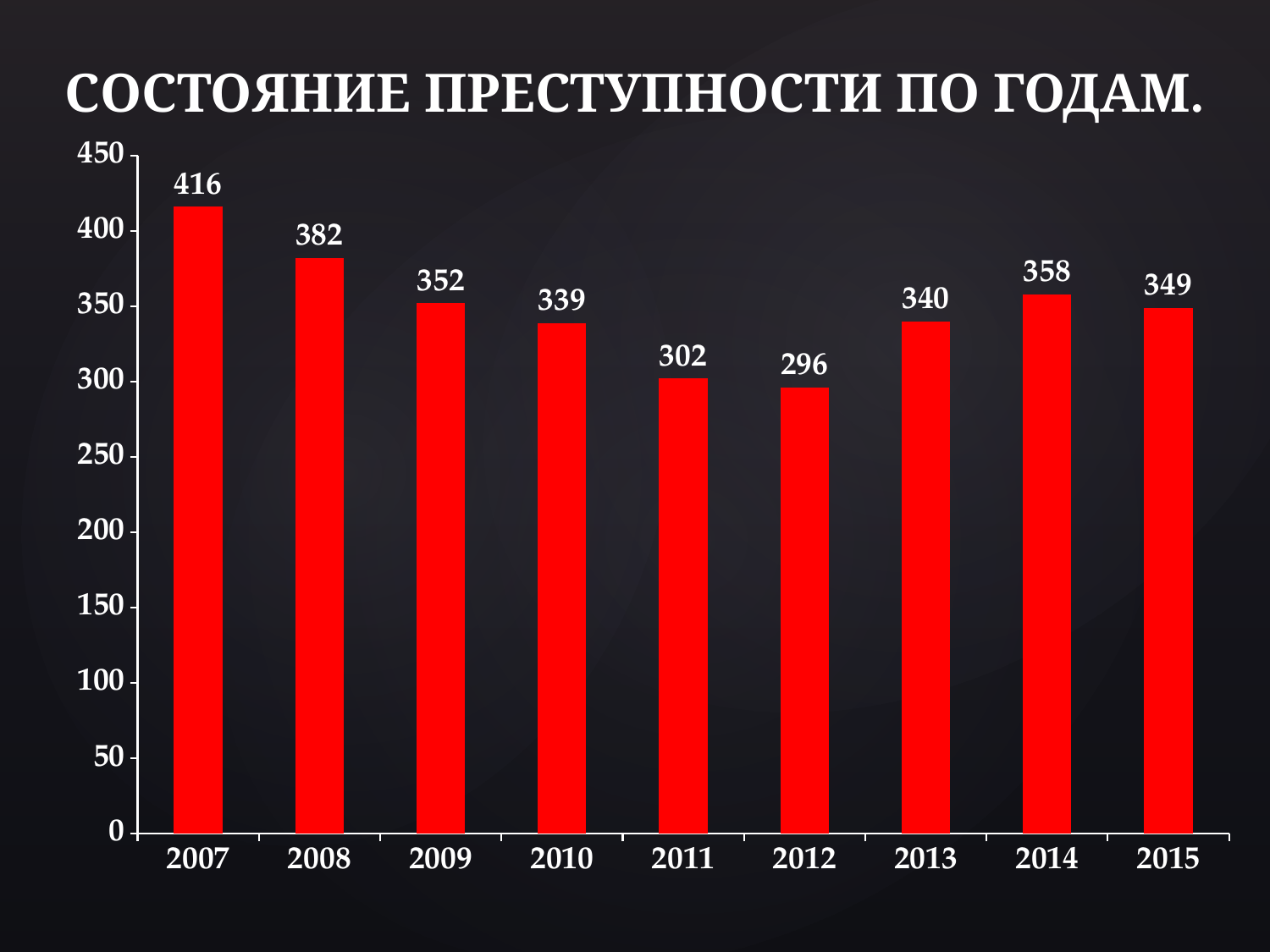

# СОСТОЯНИЕ ПРЕСТУПНОСТИ ПО ГОДАМ.

### Chart

| Category | Количество |
|---|---|
| 2007 | 416.0 |
| 2008 | 382.0 |
| 2009 | 352.0 |
| 2010 | 339.0 |
| 2011 | 302.0 |
| 2012 | 296.0 |
| 2013 | 340.0 |
| 2014 | 358.0 |
| 2015 | 349.0 |